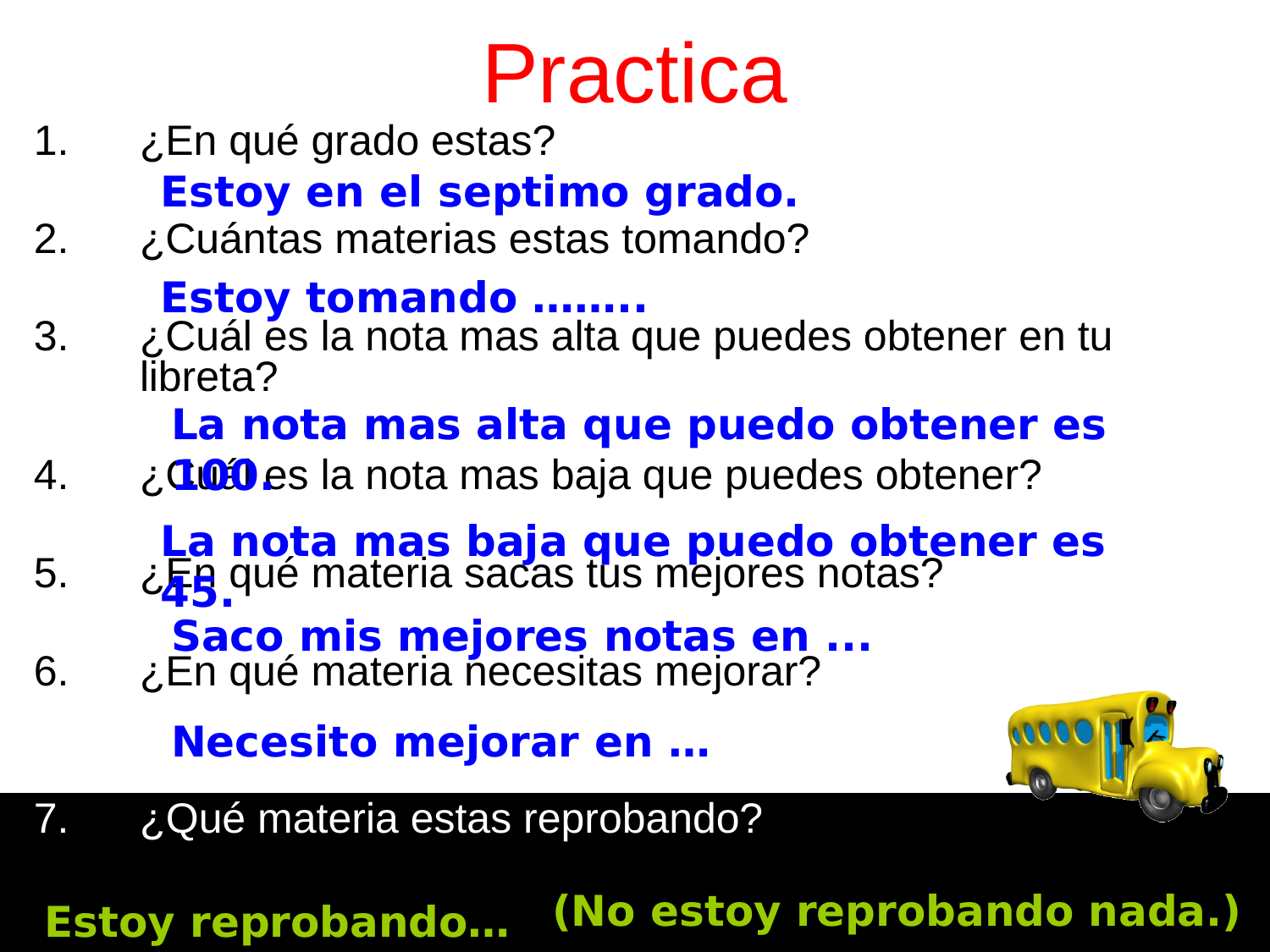

# Practica
¿En qué grado estas?

¿Cuántas materias estas tomando?

¿Cuál es la nota mas alta que puedes obtener en tu libreta?

¿Cuál es la nota mas baja que puedes obtener?

¿En qué materia sacas tus mejores notas?

¿En qué materia necesitas mejorar?

7.      ¿Qué materia estas reprobando?

Estoy en el septimo grado.
Estoy tomando ……..
La nota mas alta que puedo obtener es 100.
La nota mas baja que puedo obtener es 45.
Saco mis mejores notas en ...
Necesito mejorar en …
(No estoy reprobando nada.)
Estoy reprobando…